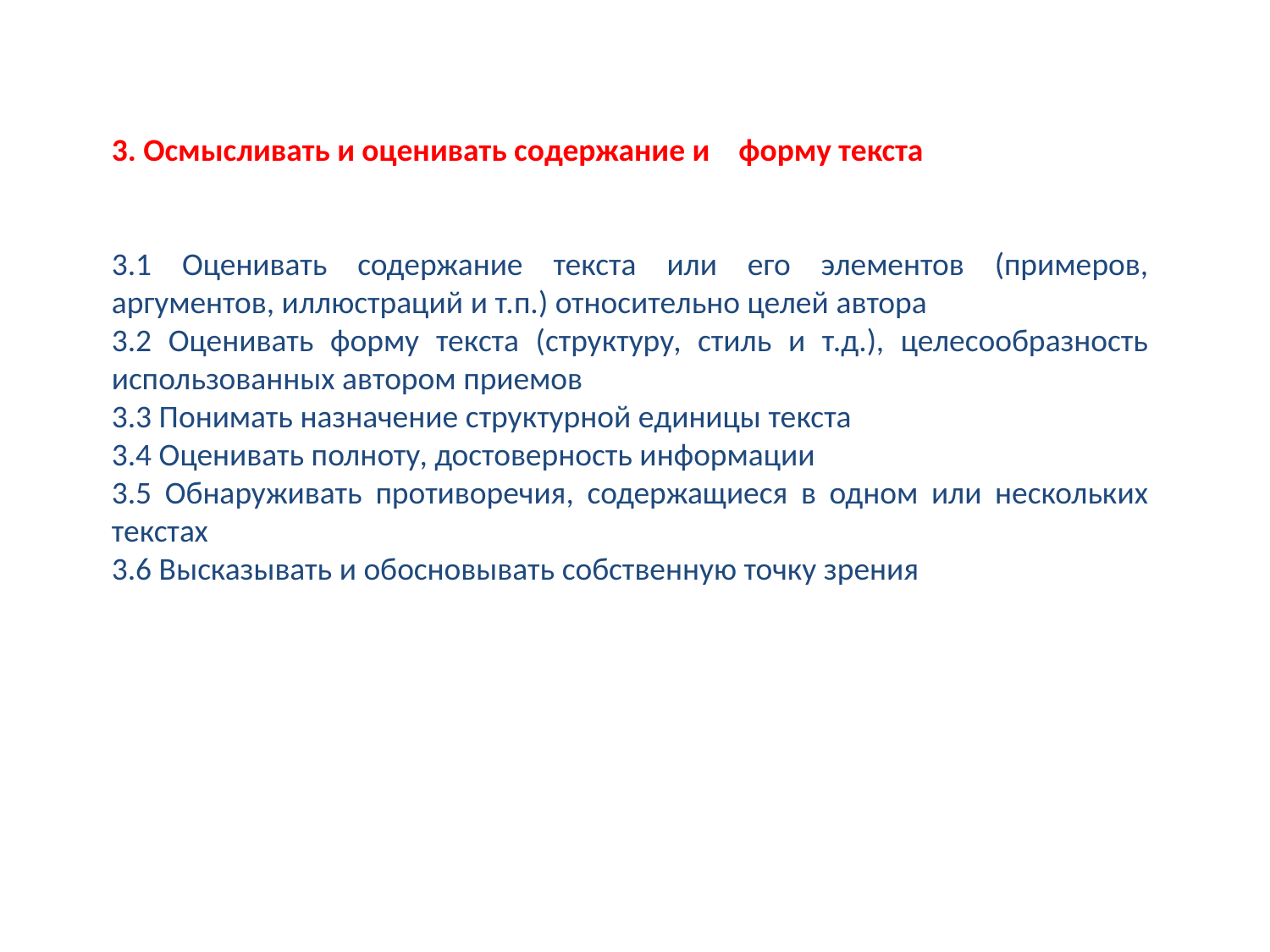

3. Осмысливать и оценивать содержание и    форму текста

3.1 Оценивать содержание текста или его элементов (примеров, аргументов, иллюстраций и т.п.) относительно целей автора
3.2 Оценивать форму текста (структуру, стиль и т.д.), целесообразность использованных автором приемов
3.3 Понимать назначение структурной единицы текста
3.4 Оценивать полноту, достоверность информации
3.5 Обнаруживать противоречия, содержащиеся в одном или нескольких текстах
3.6 Высказывать и обосновывать собственную точку зрения